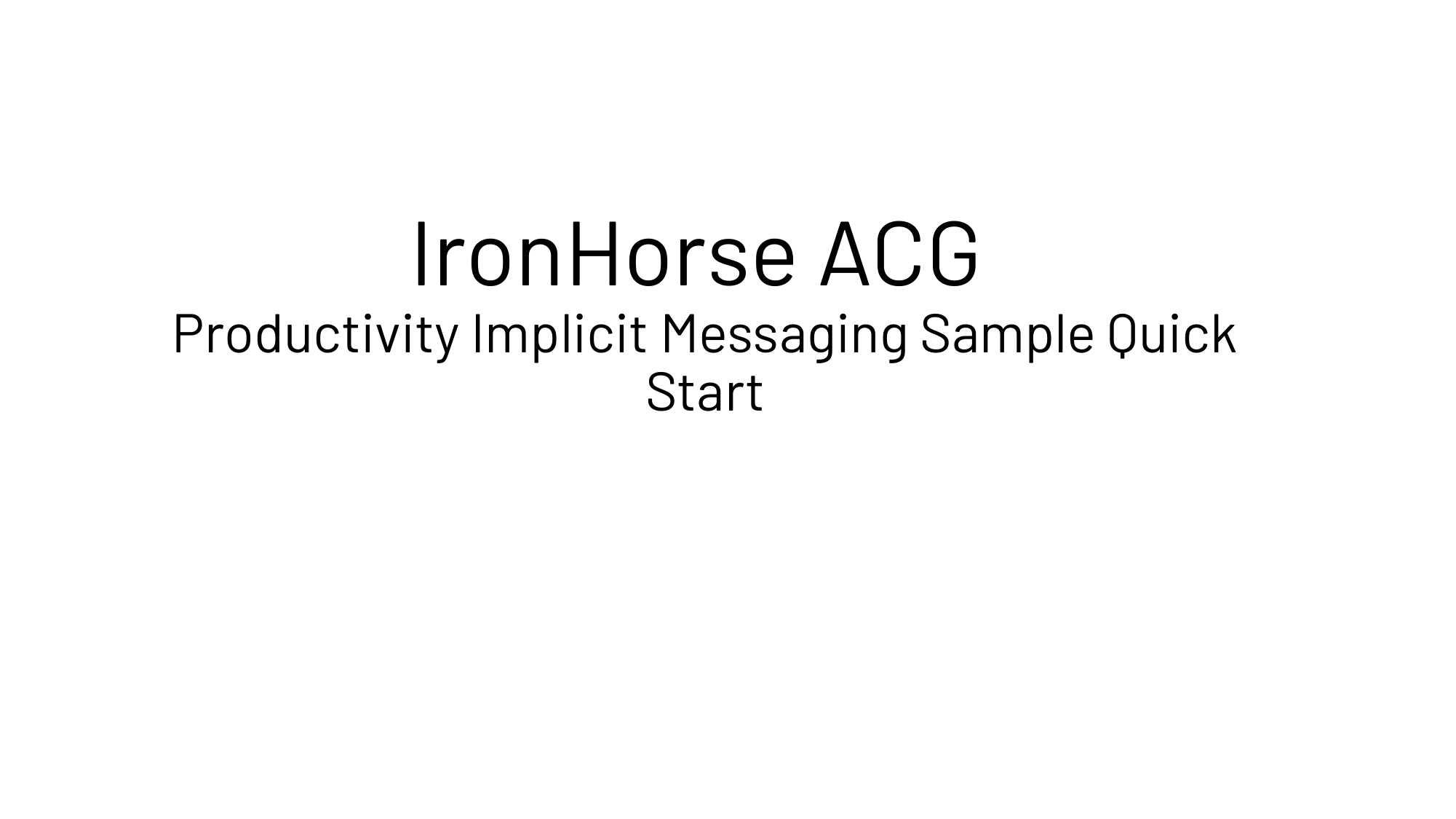

# IronHorse ACG Productivity Implicit Messaging Sample Quick Start